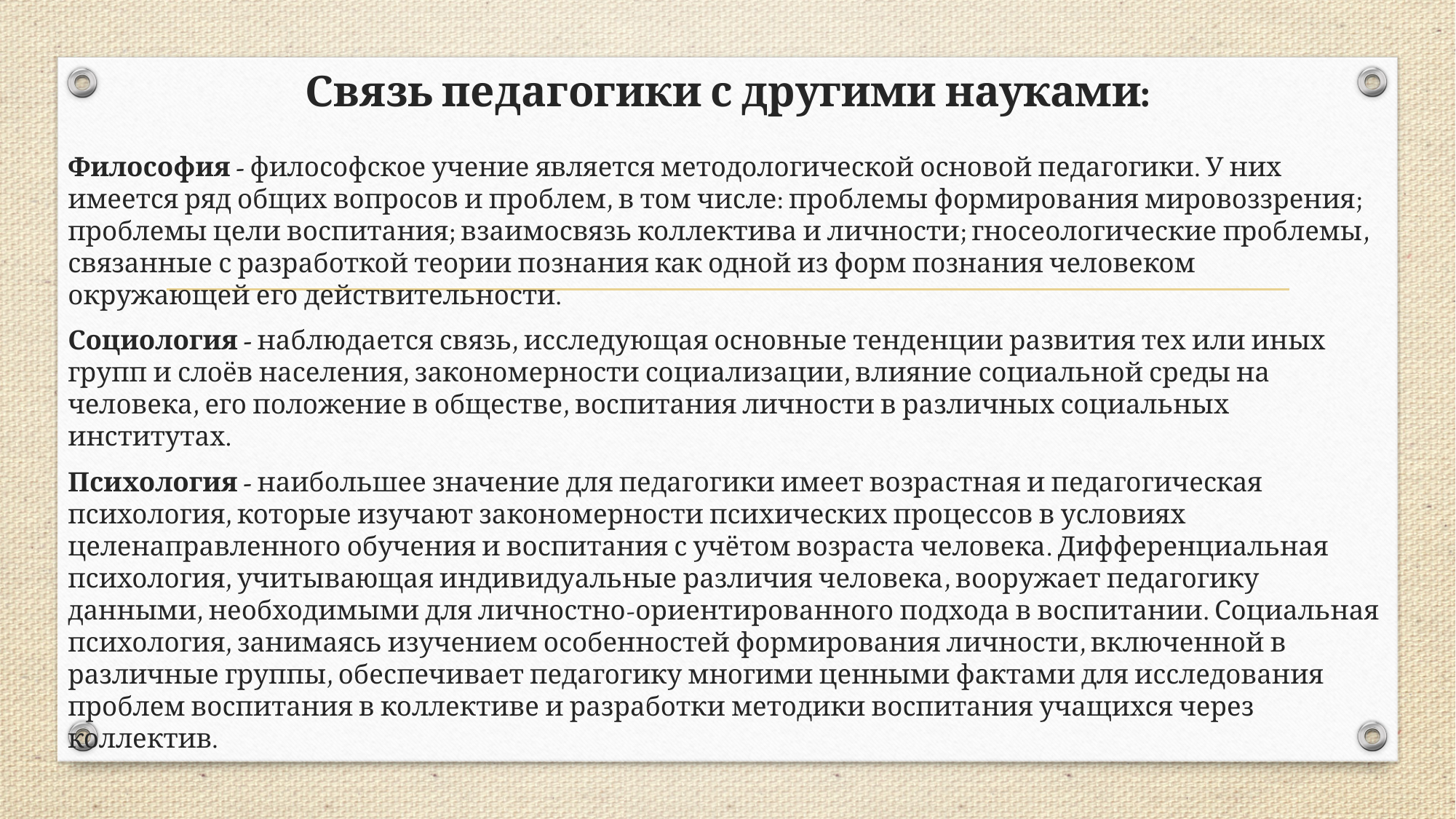

# Связь педагогики с другими науками:
Философия - философское учение является методологической основой педагогики. У них имеется ряд общих вопросов и проблем, в том числе: проблемы формирования мировоззрения; проблемы цели воспитания; взаимосвязь коллектива и личности; гносеологические проблемы, связанные с разработкой теории познания как одной из форм познания человеком окружающей его действительности.
Социология - наблюдается связь, исследующая основные тенденции развития тех или иных групп и слоёв населения, закономерности социализации, влияние социальной среды на человека, его положение в обществе, воспитания личности в различных социальных институтах.
Психология - наибольшее значение для педагогики имеет возрастная и педагогическая психология, которые изучают закономерности психических процессов в условиях целенаправленного обучения и воспитания с учётом возраста человека. Дифференциальная психология, учитывающая индивидуальные различия человека, вооружает педагогику данными, необходимыми для личностно-ориентированного подхода в воспитании. Социальная психология, занимаясь изучением особенностей формирования личности, включенной в различные группы, обеспечивает педагогику многими ценными фактами для исследования проблем воспитания в коллективе и разработки методики воспитания учащихся через коллектив.